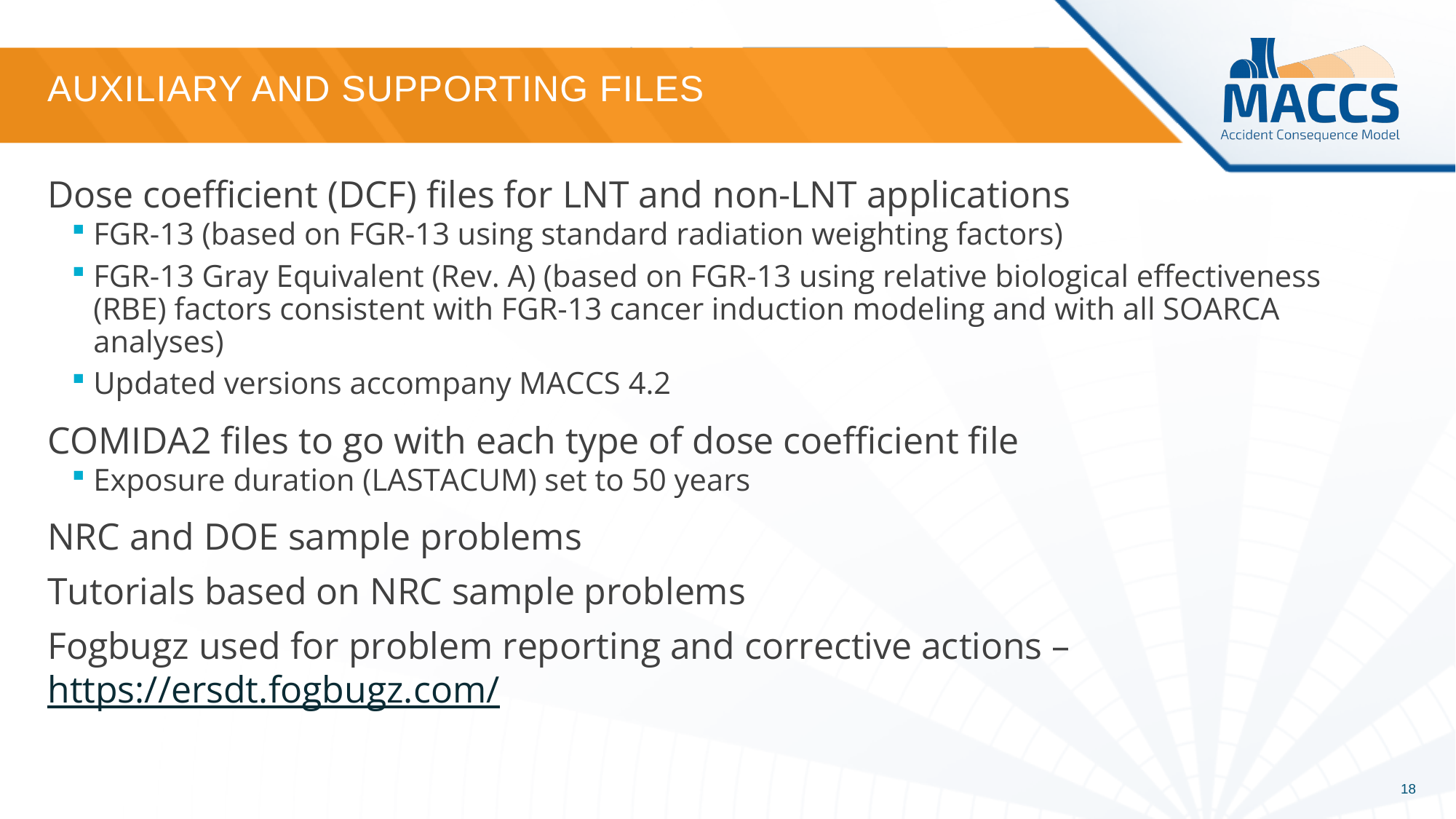

# Auxiliary and Supporting Files
Dose coefficient (DCF) files for LNT and non-LNT applications
FGR-13 (based on FGR-13 using standard radiation weighting factors)
FGR-13 Gray Equivalent (Rev. A) (based on FGR-13 using relative biological effectiveness (RBE) factors consistent with FGR-13 cancer induction modeling and with all SOARCA analyses)
Updated versions accompany MACCS 4.2
COMIDA2 files to go with each type of dose coefficient file
Exposure duration (LASTACUM) set to 50 years
NRC and DOE sample problems
Tutorials based on NRC sample problems
Fogbugz used for problem reporting and corrective actions – https://ersdt.fogbugz.com/
18